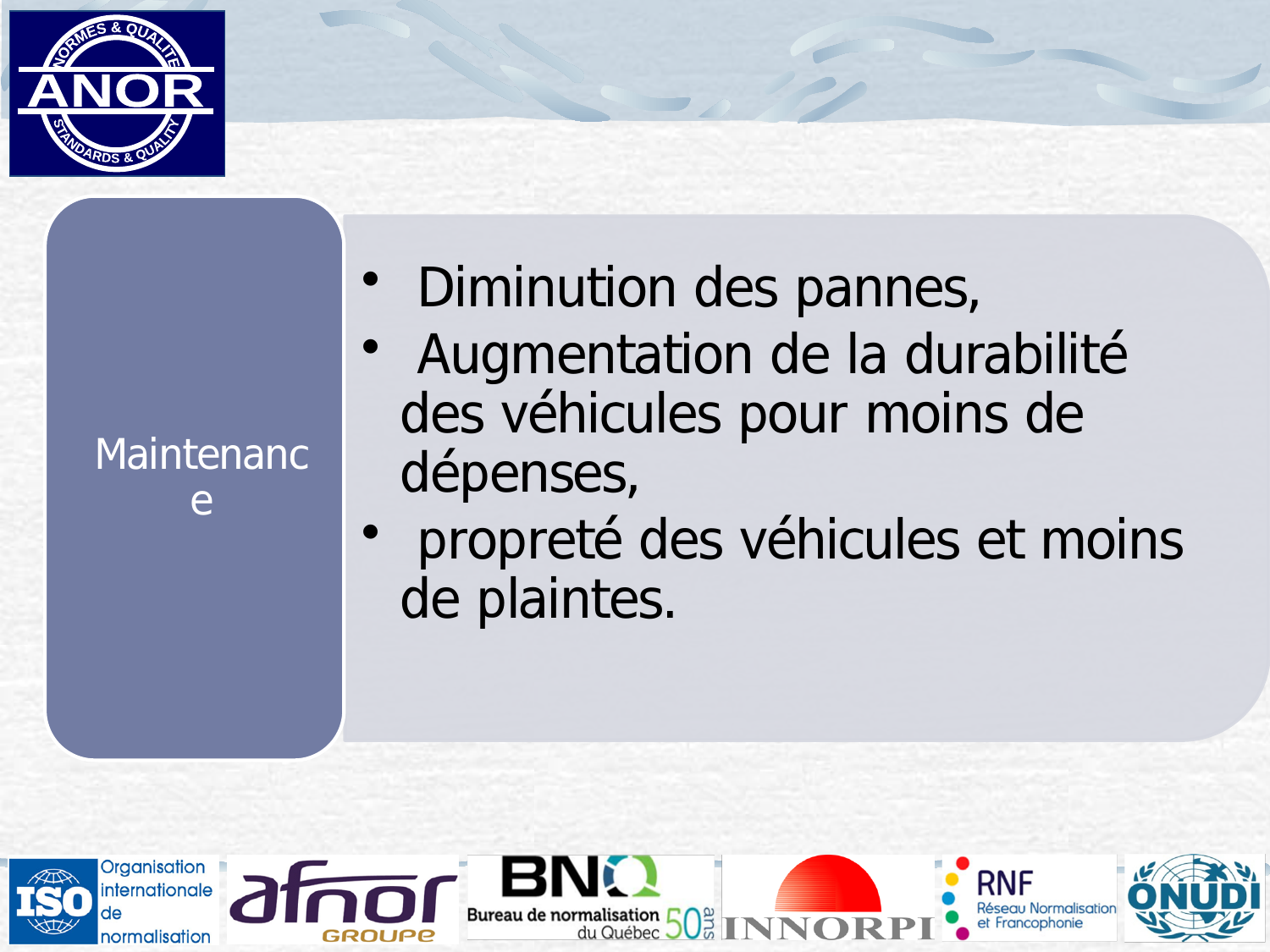

Diminution des pannes,
 Augmentation de la durabilité des véhicules pour moins de dépenses,
 propreté des véhicules et moins de plaintes.

Maintenance